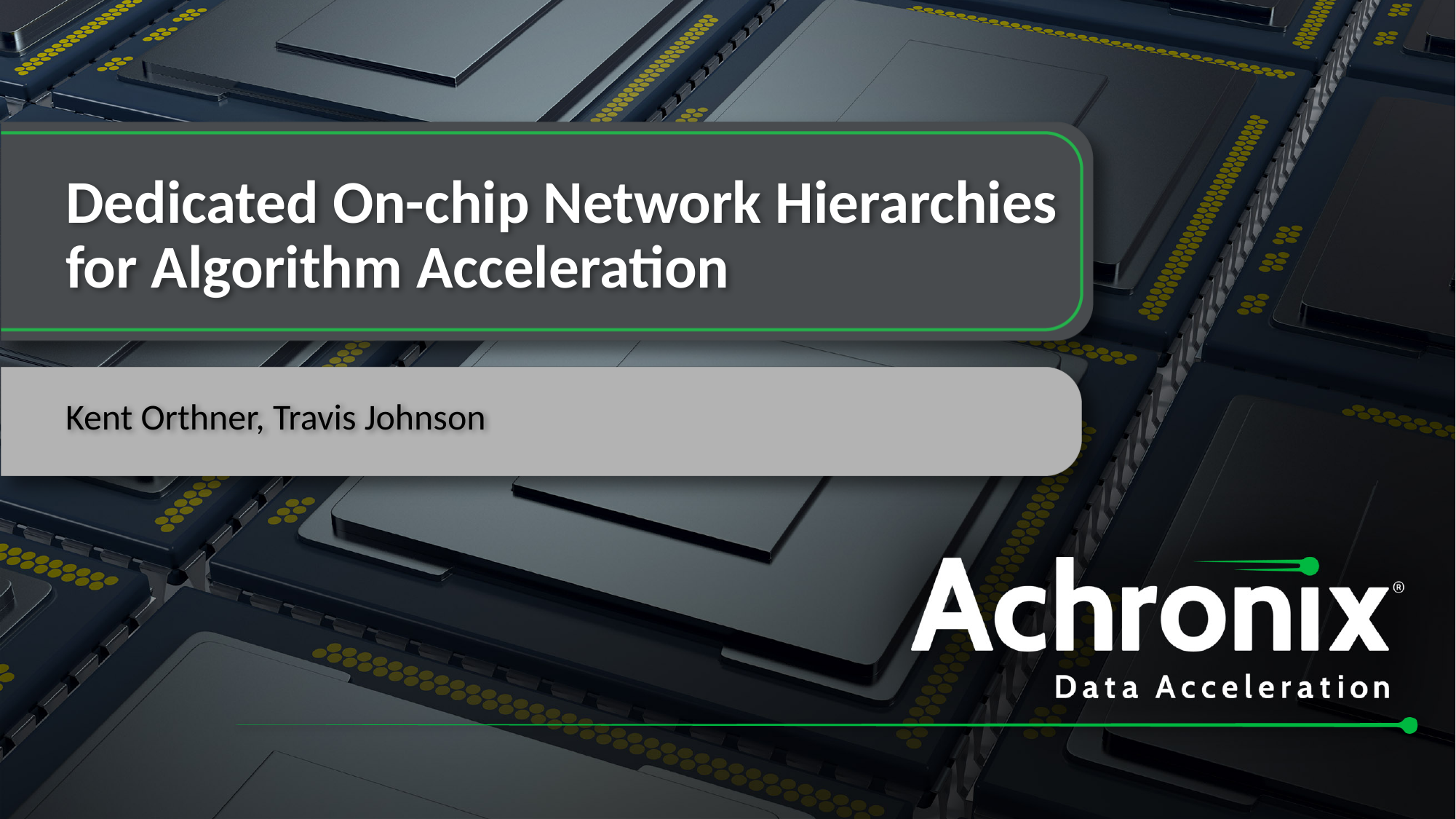

# Dedicated On-chip Network Hierarchies for Algorithm Acceleration
Kent Orthner, Travis Johnson